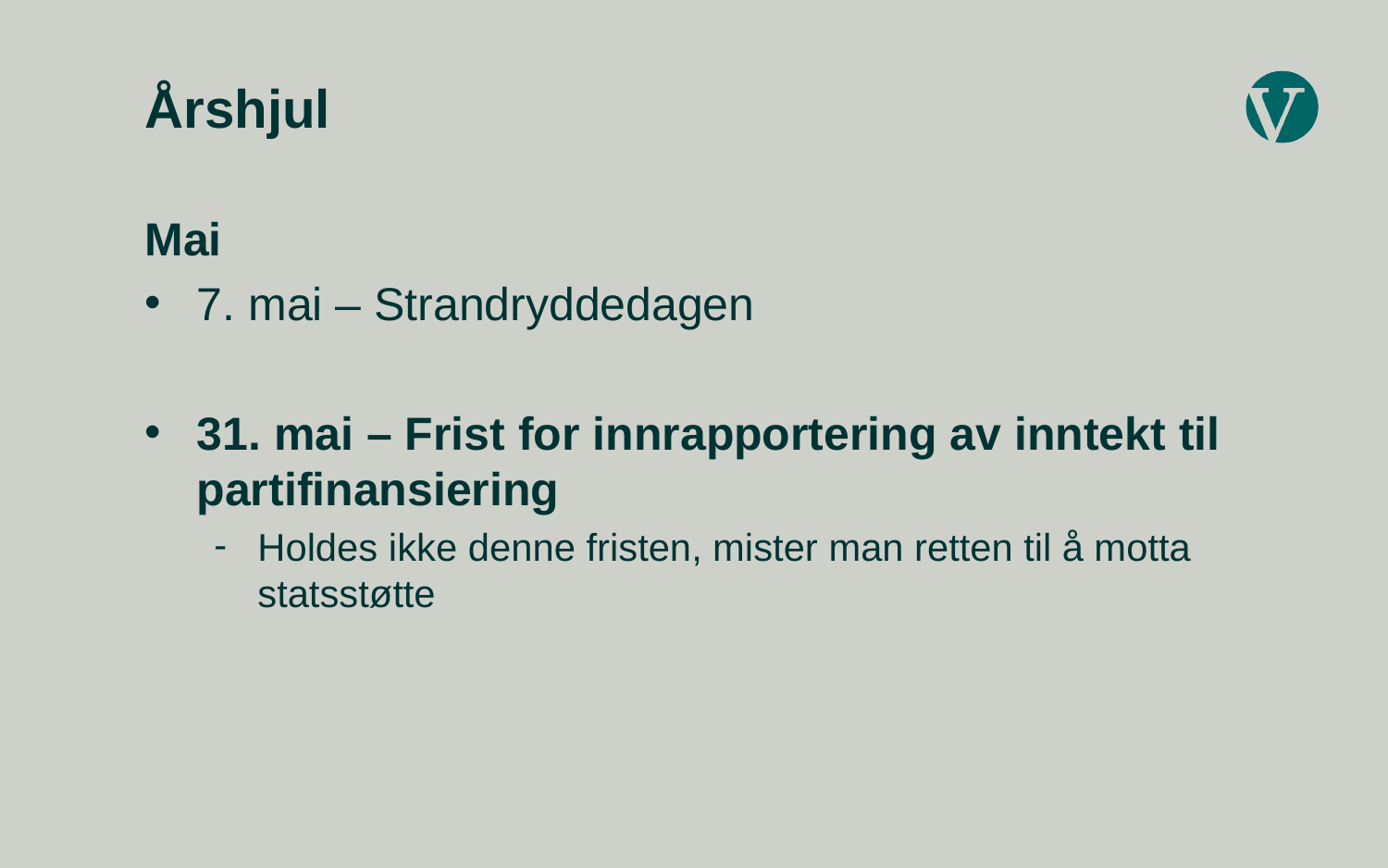

# Årshjul
Mai
7. mai – Strandryddedagen

31. mai – Frist for innrapportering av inntekt til partifinansiering
Holdes ikke denne fristen, mister man retten til å motta statsstøtte